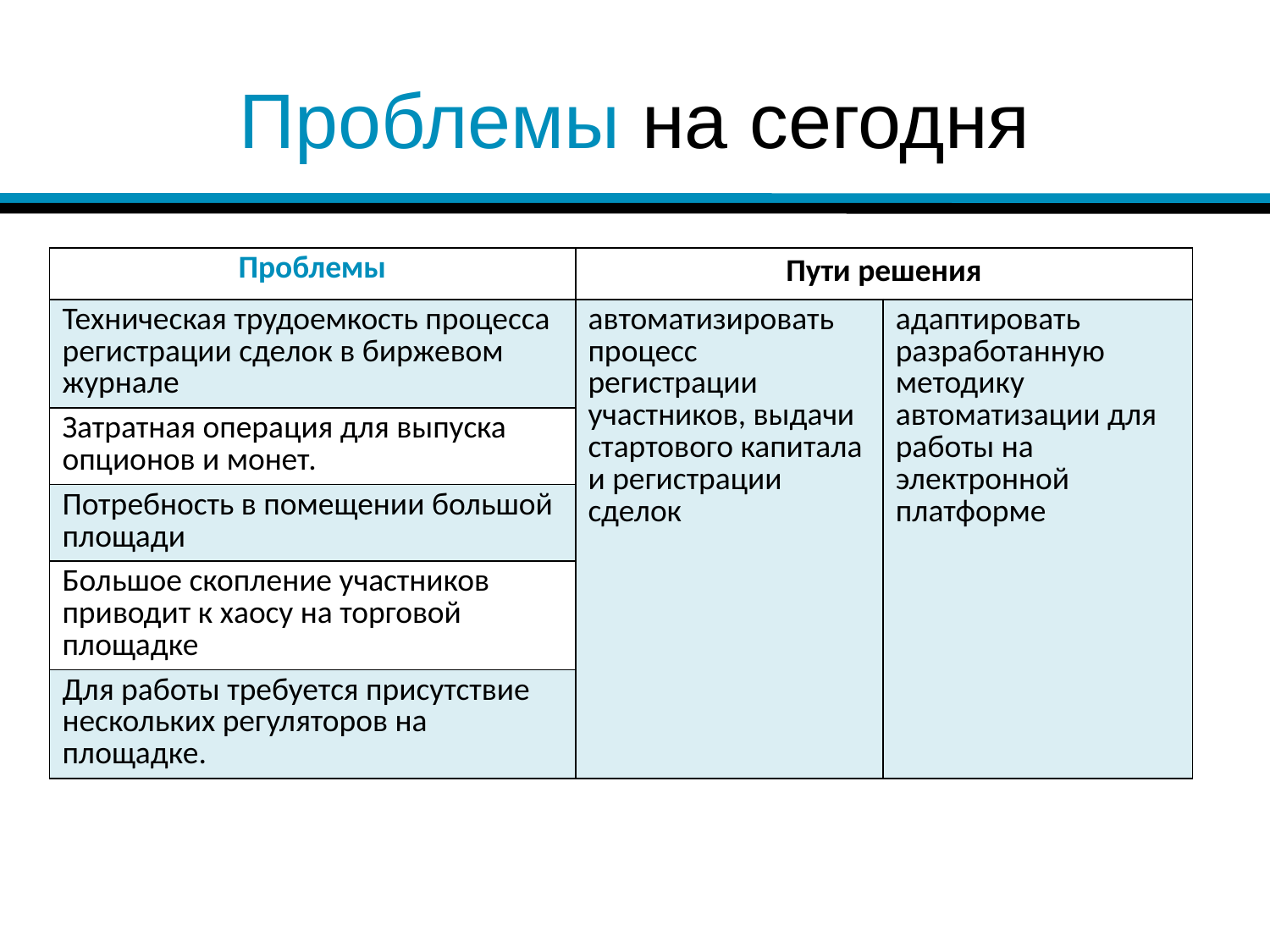

# Проблемы на сегодня
| Проблемы | Пути решения |  |
| --- | --- | --- |
| Техническая трудоемкость процесса регистрации сделок в биржевом журнале | автоматизировать процесс регистрации участников, выдачи стартового капитала и регистрации сделок | адаптировать разработанную методику автоматизации для работы на электронной платформе |
| Затратная операция для выпуска опционов и монет. |  |  |
| Потребность в помещении большой площади |  |  |
| Большое скопление участников приводит к хаосу на торговой площадке |  |  |
| Для работы требуется присутствие нескольких регуляторов на площадке. |  |  |